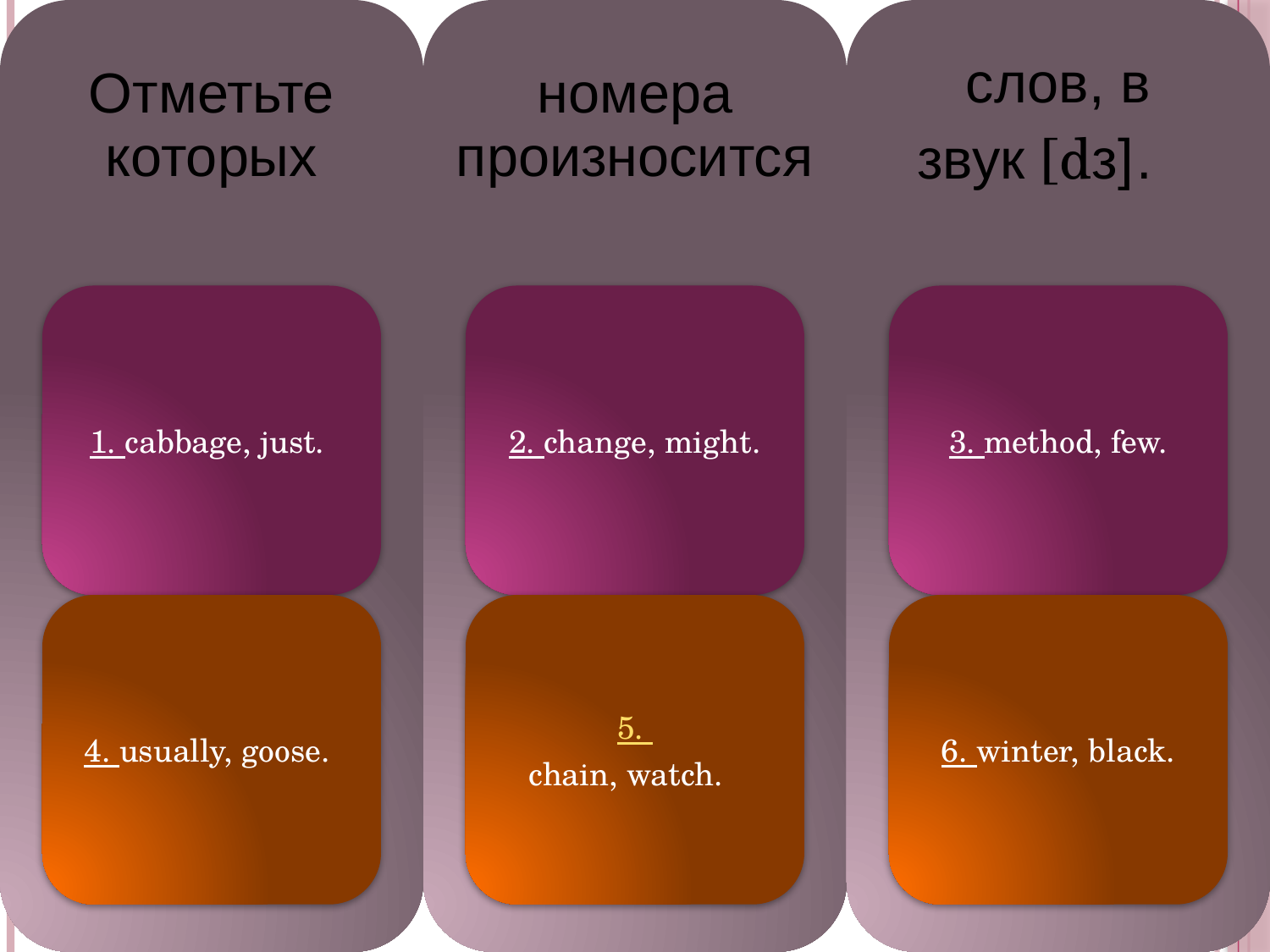

Отметьте которых
1. cabbage, just.
4. usually, goose.
номера произносится
2. change, might.
5.
chain, watch.
слов, в
звук [dз].
3. method, few.
6. winter, black.